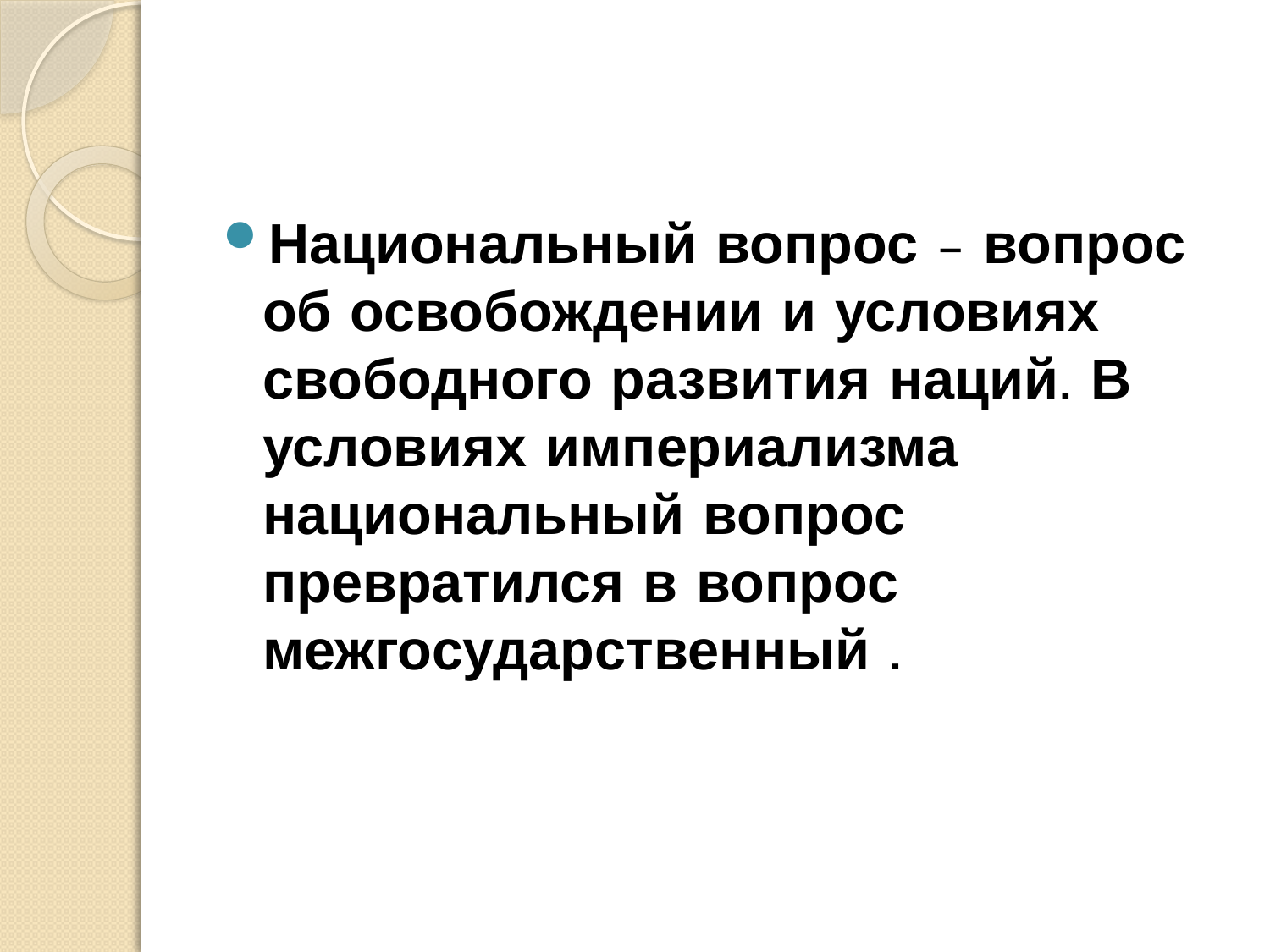

Национальный вопрос – вопрос об освобождении и условиях свободного развития наций. В условиях империализма национальный вопрос превратился в вопрос межгосударственный .